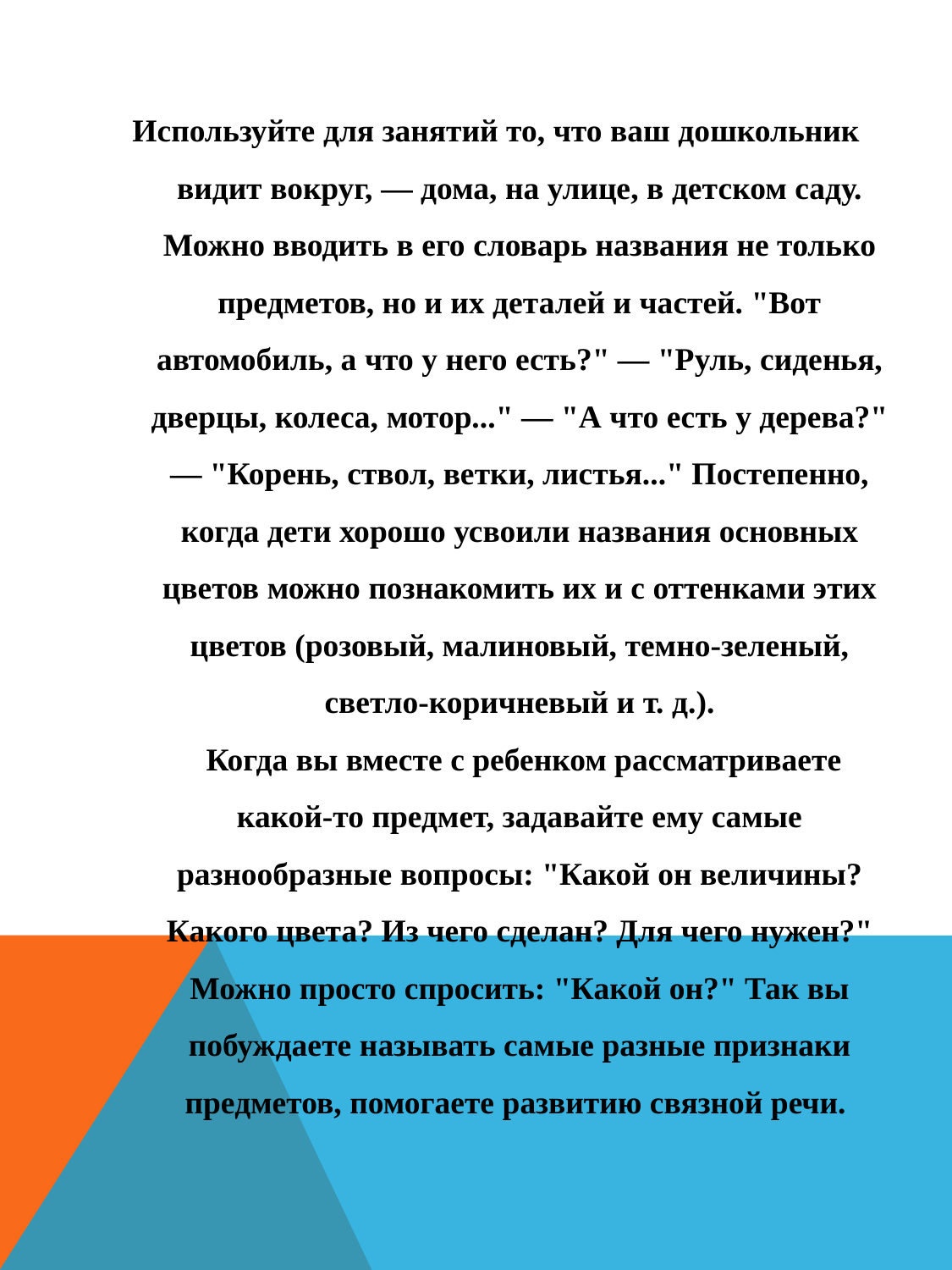

Используйте для занятий то, что ваш дошкольник видит вокруг, — дома, на улице, в детском саду. Можно вводить в его словарь названия не только предметов, но и их деталей и частей. "Вот автомобиль, а что у него есть?" — "Руль, сиденья, дверцы, колеса, мотор..." — "А что есть у дерева?" — "Корень, ствол, ветки, листья..." Постепенно, когда дети хорошо усвоили названия основных цветов можно познакомить их и с оттенками этих цветов (розовый, малиновый, темно-зеленый, светло-коричневый и т. д.).
       Когда вы вместе с ребенком рассматриваете какой-то предмет, задавайте ему самые разнообразные вопросы: "Какой он величины? Какого цвета? Из чего сделан? Для чего нужен?" Можно просто спросить: "Какой он?" Так вы побуждаете называть самые разные признаки предметов, помогаете развитию связной речи.